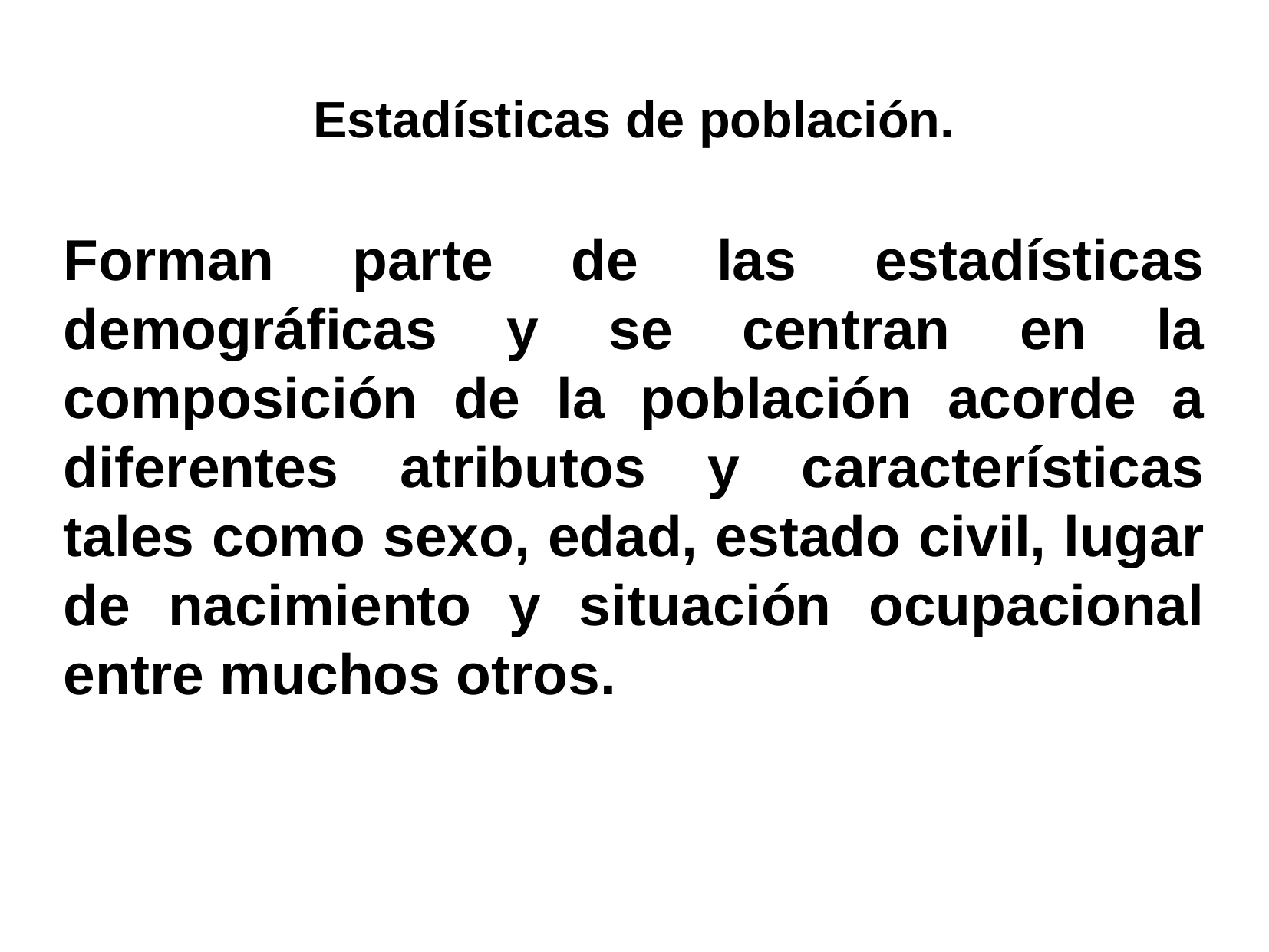

Estadísticas de población.
Forman parte de las estadísticas demográficas y se centran en la composición de la población acorde a diferentes atributos y características tales como sexo, edad, estado civil, lugar de nacimiento y situación ocupacional entre muchos otros.